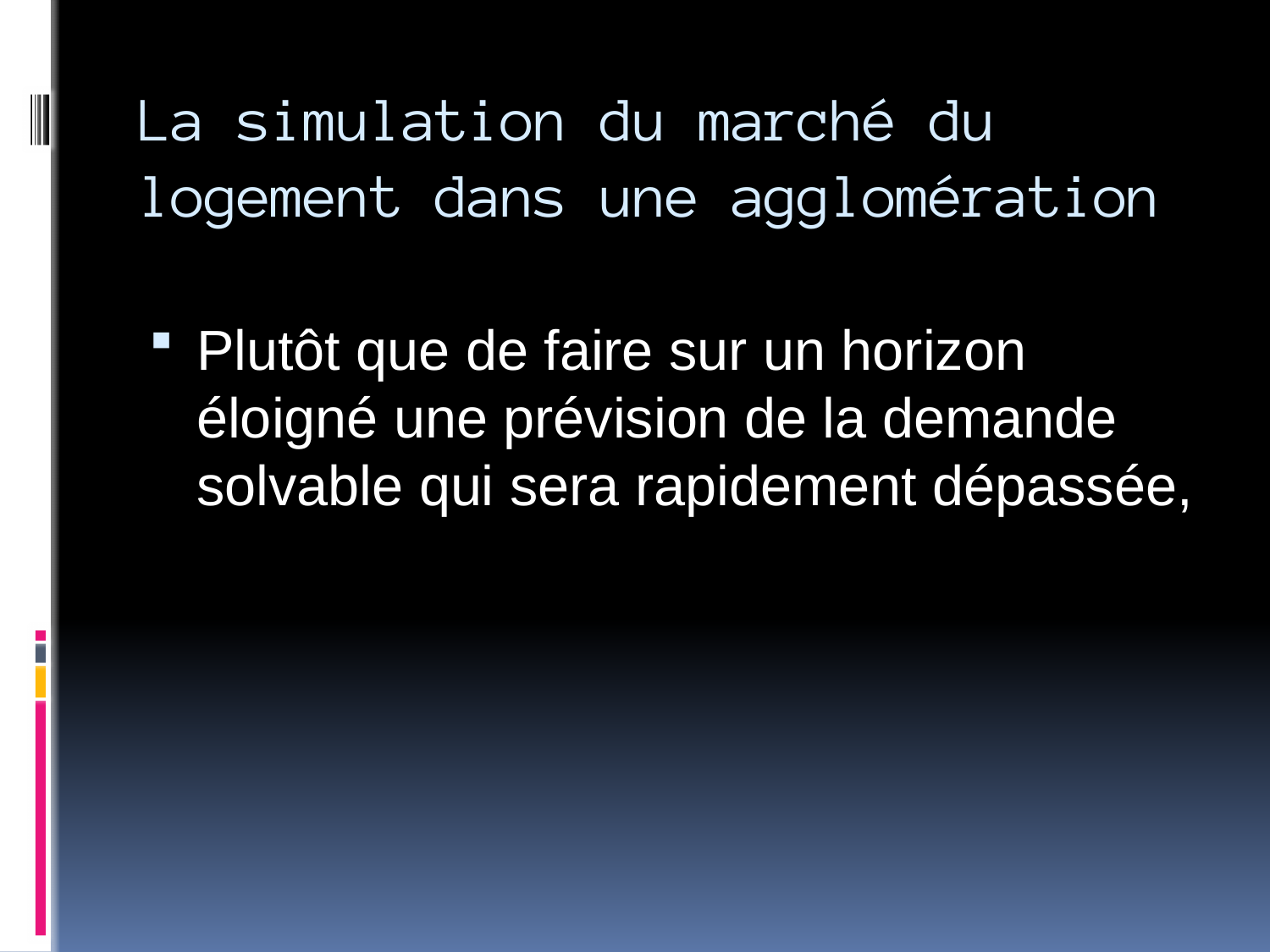

# La simulation du marché du logement dans une agglomération
Plutôt que de faire sur un horizon éloigné une prévision de la demande solvable qui sera rapidement dépassée,